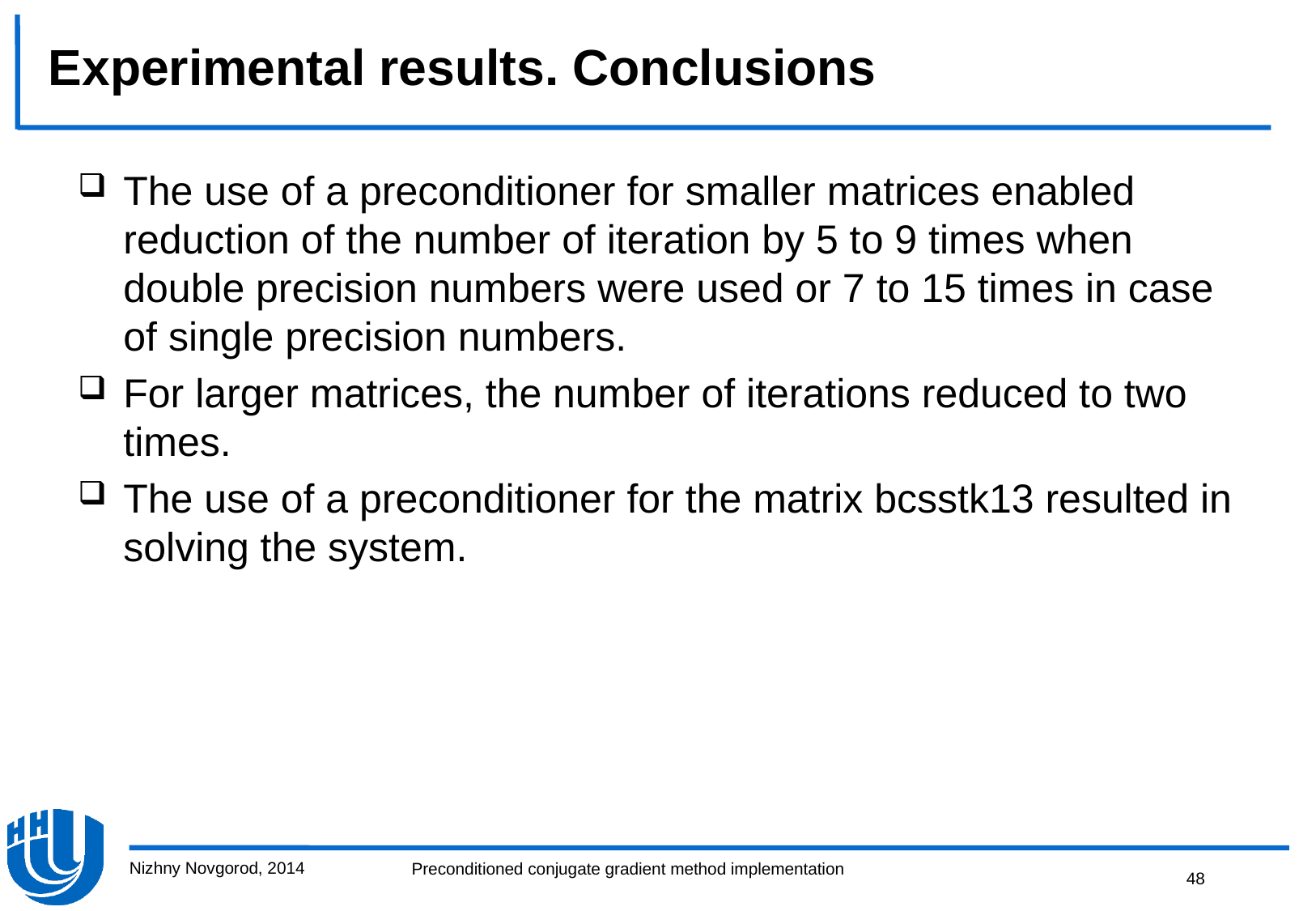

# Experimental results. Conclusions
The use of a preconditioner for smaller matrices enabled reduction of the number of iteration by 5 to 9 times when double precision numbers were used or 7 to 15 times in case of single precision numbers.
For larger matrices, the number of iterations reduced to two times.
The use of a preconditioner for the matrix bcsstk13 resulted in solving the system.

Nizhny Novgorod, 2014
48
Preconditioned conjugate gradient method implementation